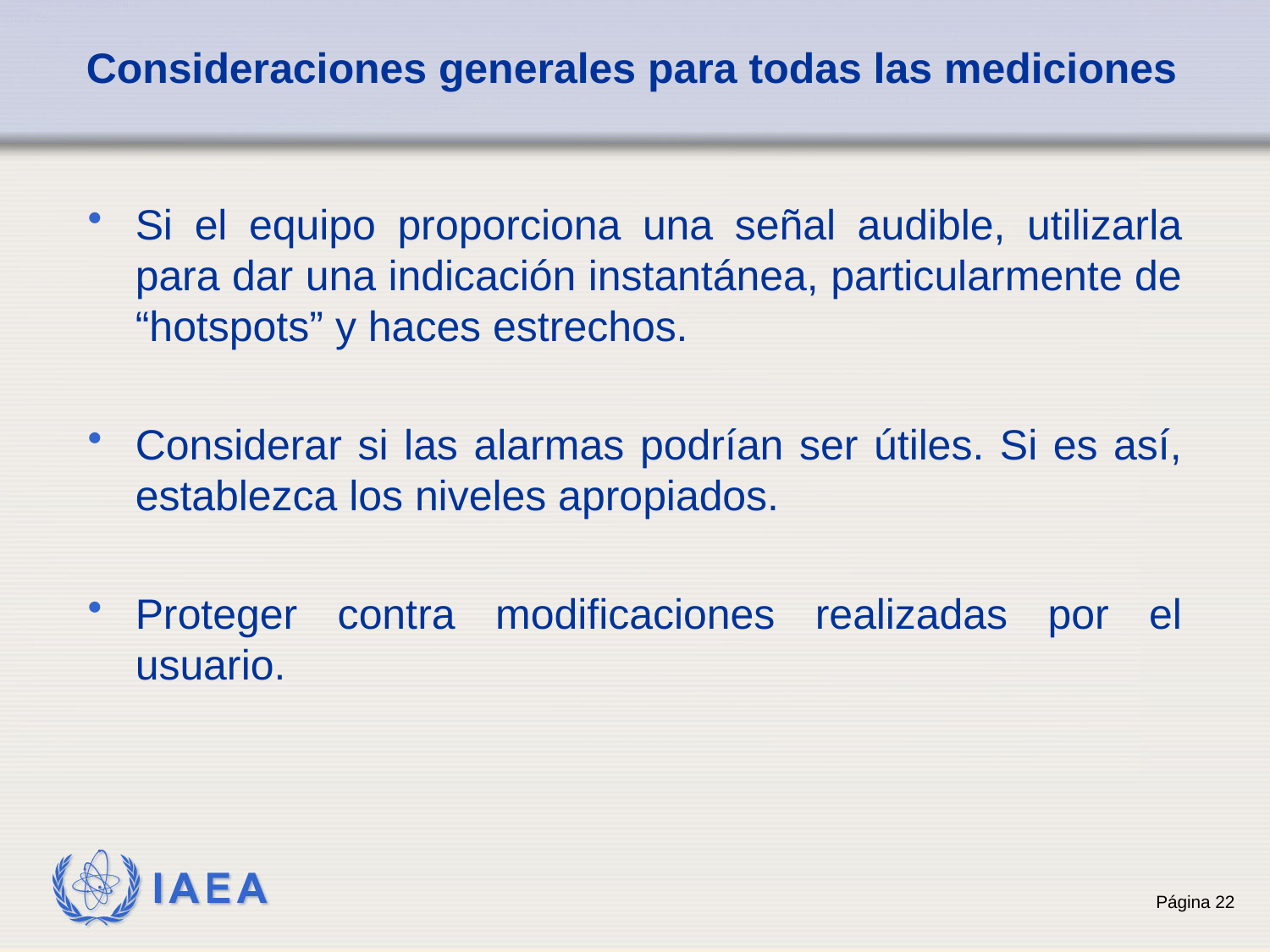

# Consideraciones generales para todas las mediciones
Si el equipo proporciona una señal audible, utilizarla para dar una indicación instantánea, particularmente de “hotspots” y haces estrechos.

Considerar si las alarmas podrían ser útiles. Si es así, establezca los niveles apropiados.

Proteger contra modificaciones realizadas por el usuario.
22